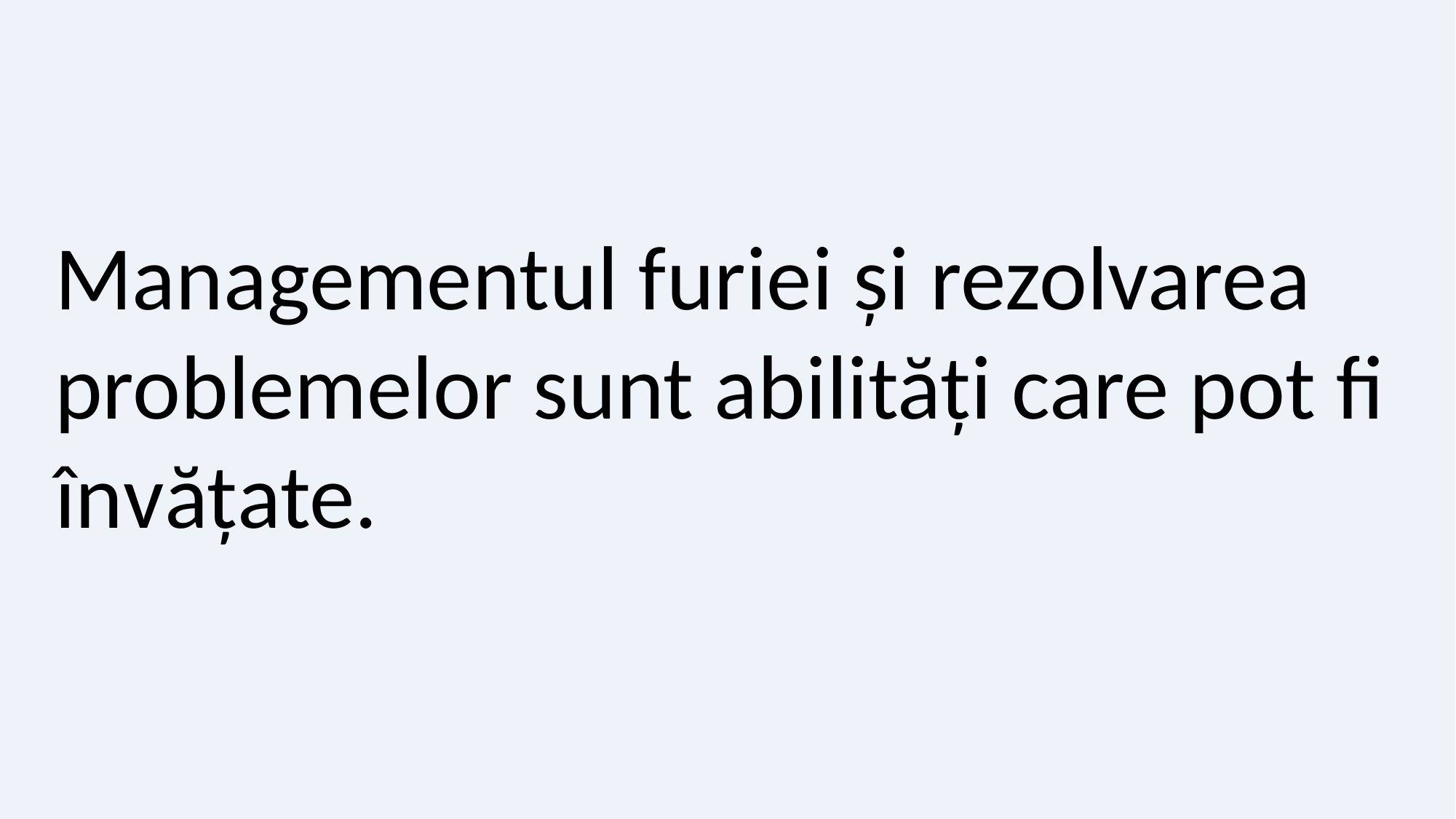

Managementul furiei și rezolvarea problemelor sunt abilități care pot fi învățate.